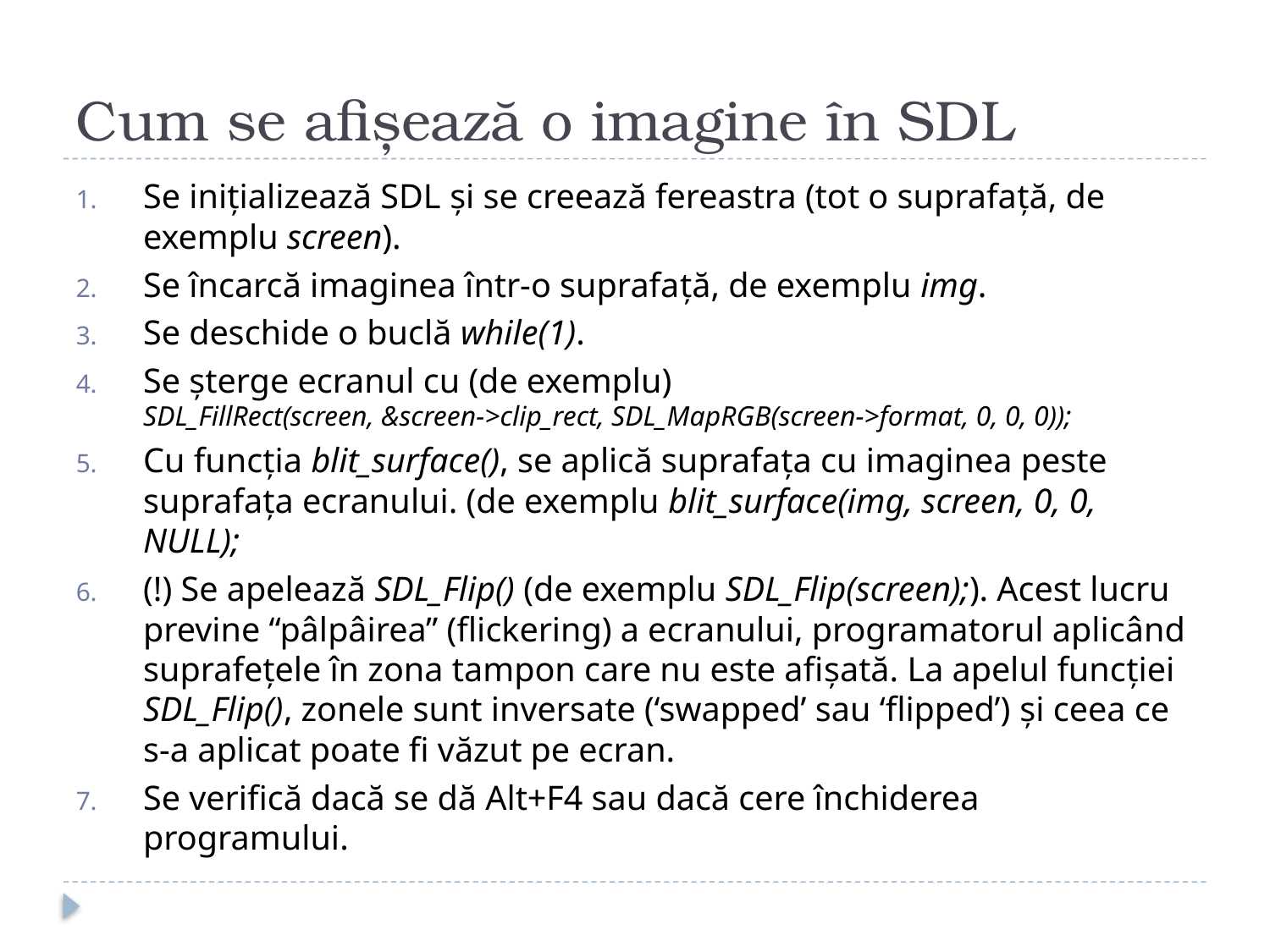

# Cum se afișează o imagine în SDL
Se inițializează SDL și se creează fereastra (tot o suprafață, de exemplu screen).
Se încarcă imaginea într-o suprafață, de exemplu img.
Se deschide o buclă while(1).
Se șterge ecranul cu (de exemplu)
SDL_FillRect(screen, &screen->clip_rect, SDL_MapRGB(screen->format, 0, 0, 0));
Cu funcția blit_surface(), se aplică suprafața cu imaginea peste suprafața ecranului. (de exemplu blit_surface(img, screen, 0, 0, NULL);
(!) Se apelează SDL_Flip() (de exemplu SDL_Flip(screen);). Acest lucru previne “pâlpâirea” (flickering) a ecranului, programatorul aplicând suprafețele în zona tampon care nu este afișată. La apelul funcției SDL_Flip(), zonele sunt inversate (‘swapped’ sau ‘flipped’) și ceea ce s-a aplicat poate fi văzut pe ecran.
Se verifică dacă se dă Alt+F4 sau dacă cere închiderea programului.